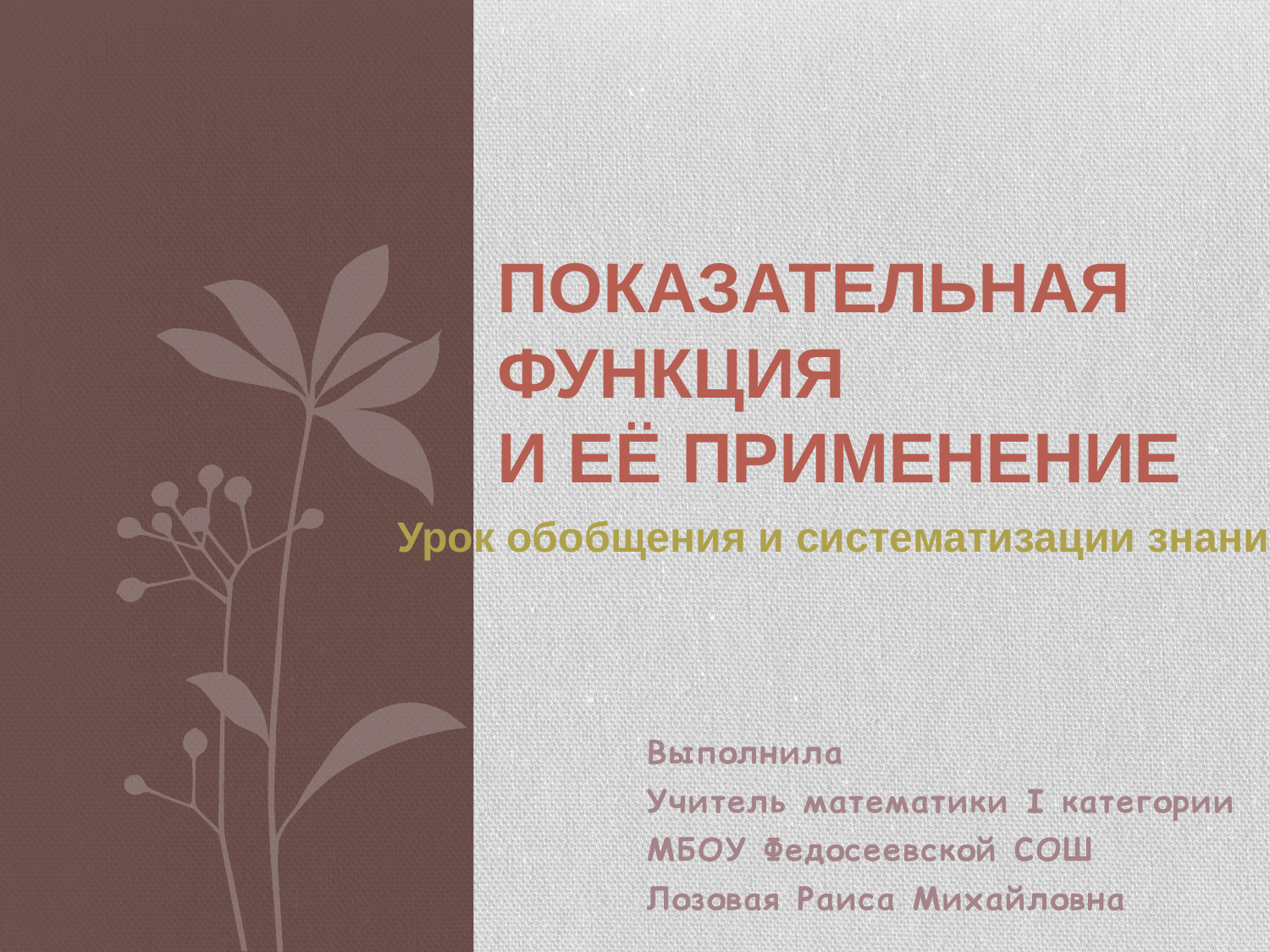

# Показательная функция и её применение
Урок обобщения и систематизации знаний
Выполнила
Учитель математики I категории
МБОУ Федосеевской СОШ
Лозовая Раиса Михайловна